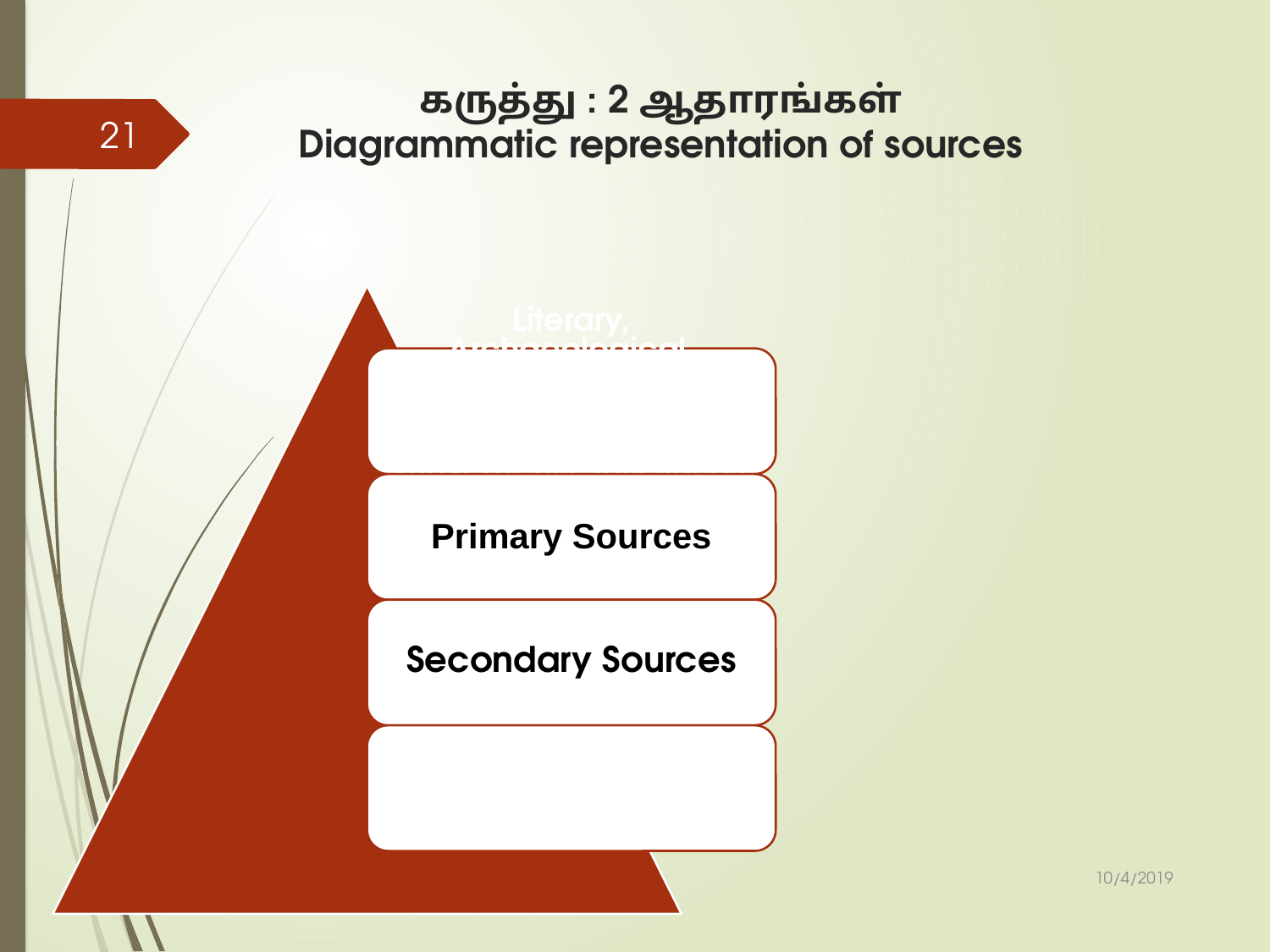

# கருத்து : 2 ஆதாரங்கள் Diagrammatic representation of sources
21
Literary, Archaeological, Numismatics, Inscriptions, Oral accounts of survivors of movements, folk songs and folk lore etc.
Textbooks, Reviews based on primary sources in Journals, Periodicals, etc.
Secondary Sources
Primary Sources
10/4/2019